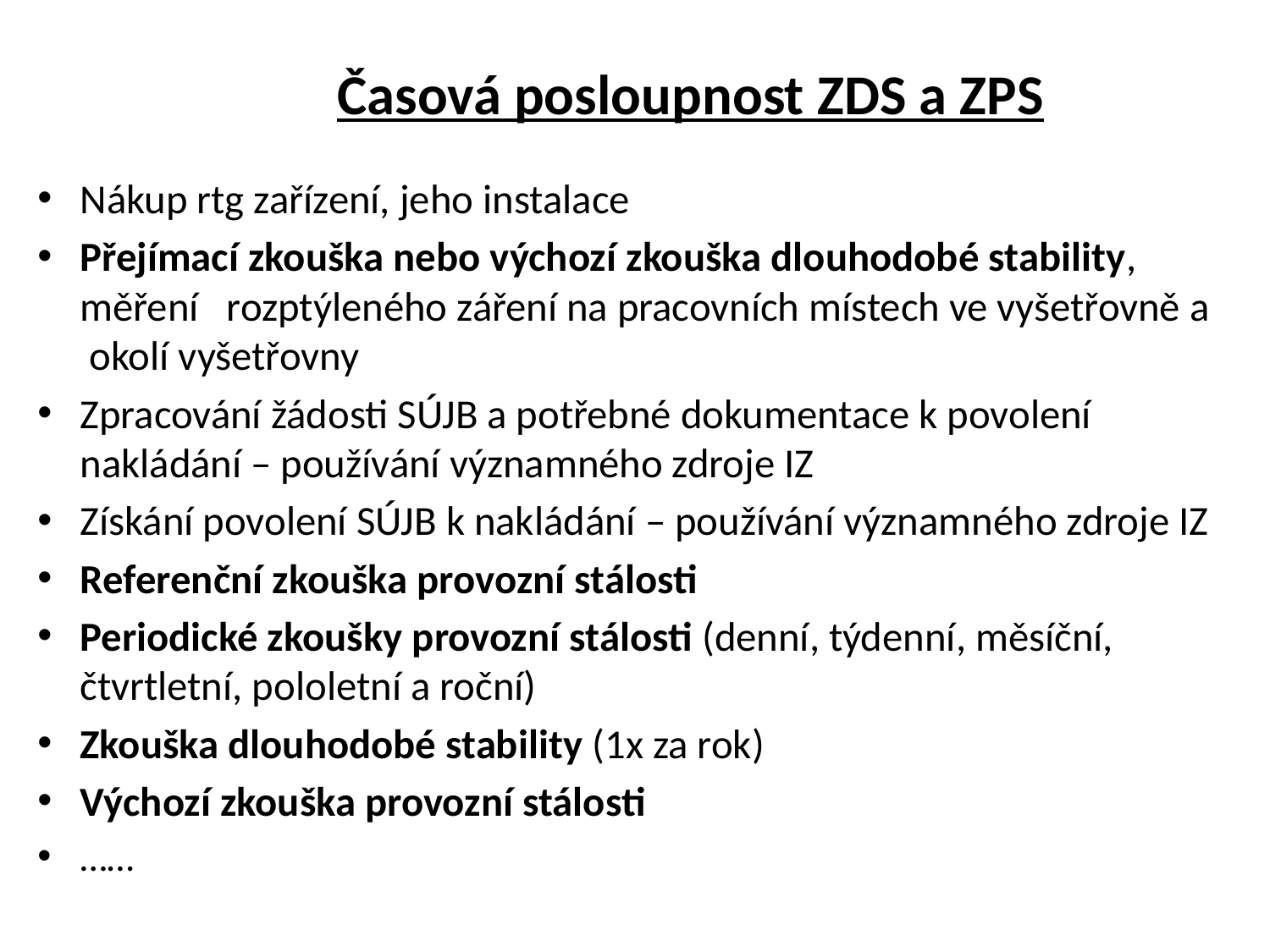

# Časová posloupnost ZDS a ZPS
Nákup rtg zařízení, jeho instalace
Přejímací zkouška nebo výchozí zkouška dlouhodobé stability, měření   rozptýleného záření na pracovních místech ve vyšetřovně a  okolí vyšetřovny
Zpracování žádosti SÚJB a potřebné dokumentace k povolení nakládání – používání významného zdroje IZ
Získání povolení SÚJB k nakládání – používání významného zdroje IZ
Referenční zkouška provozní stálosti
Periodické zkoušky provozní stálosti (denní, týdenní, měsíční, čtvrtletní, pololetní a roční)
Zkouška dlouhodobé stability (1x za rok)
Výchozí zkouška provozní stálosti
……